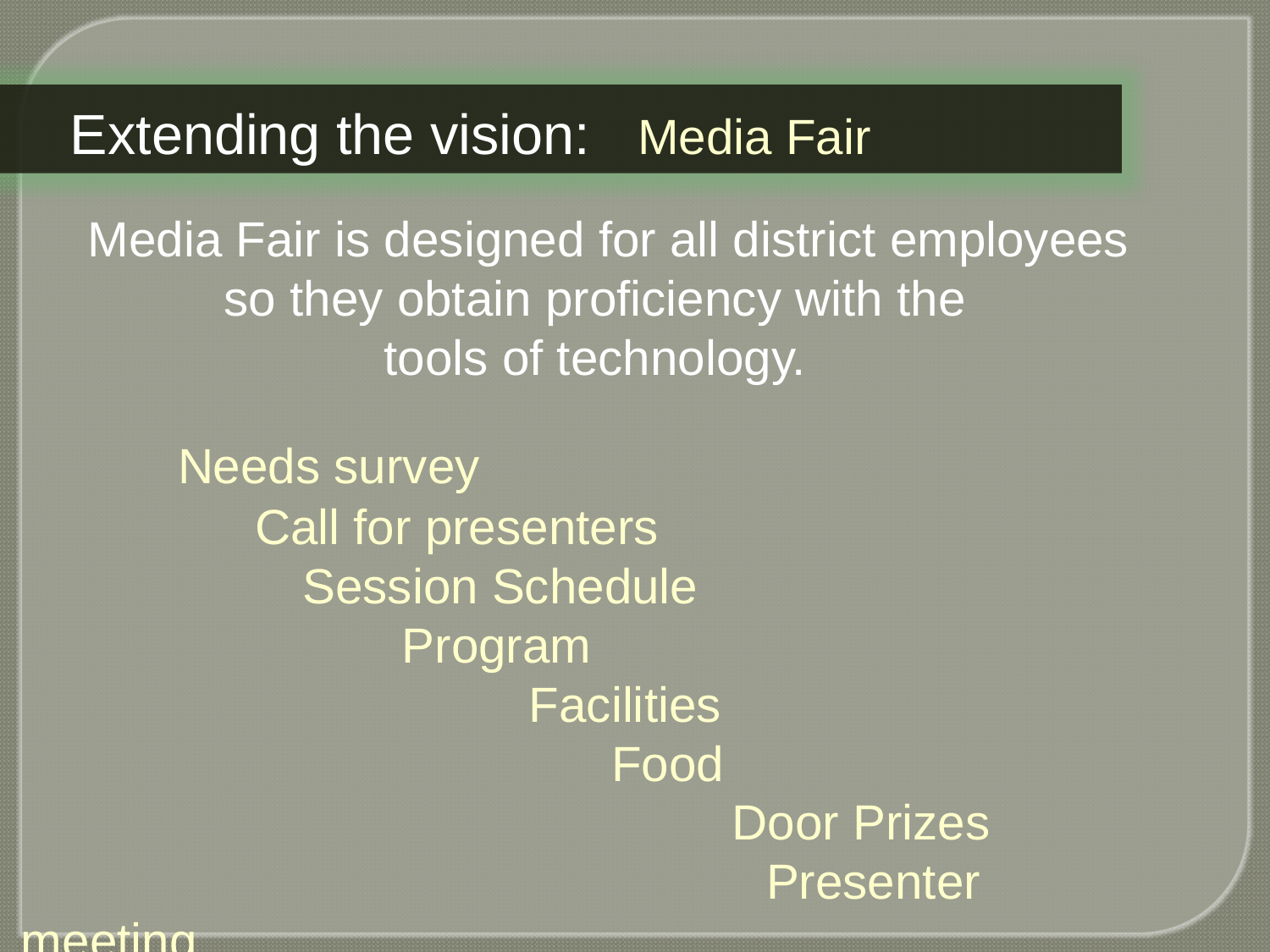

Extending the vision:   Media Fair
   Media Fair is designed for all district employees
 so they obtain proficiency with the
 tools of technology.

          Needs survey
                 Call for presenters
		  Session Schedule
			Program
				Facilities
				      Food
			                        Door Prizes
					        Presenter meeting